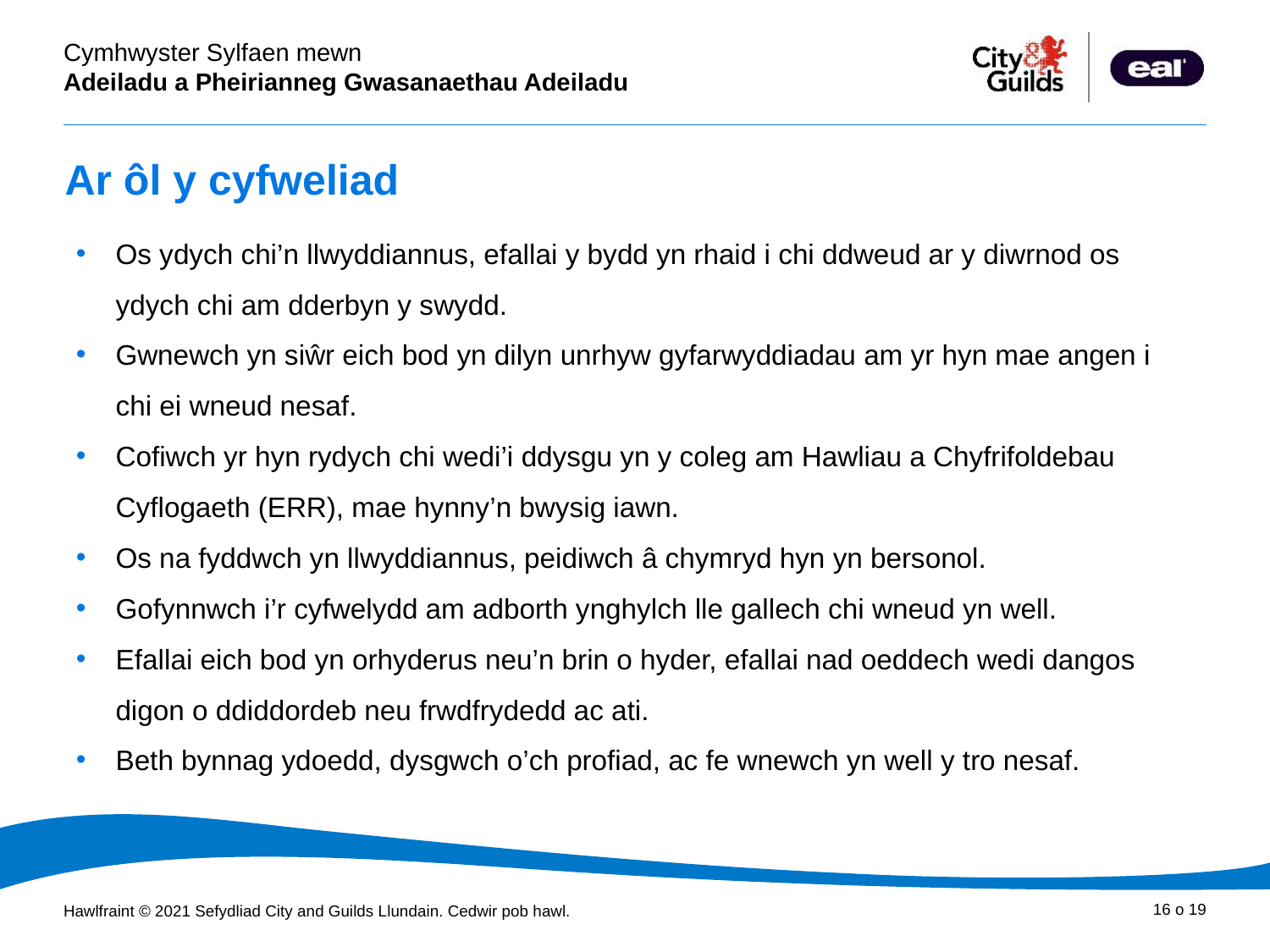

Ar ôl y cyfweliad

Os ydych chi’n llwyddiannus, efallai y bydd yn rhaid i chi ddweud ar y diwrnod os ydych chi am dderbyn y swydd.
Gwnewch yn siŵr eich bod yn dilyn unrhyw gyfarwyddiadau am yr hyn mae angen i chi ei wneud nesaf.
Cofiwch yr hyn rydych chi wedi’i ddysgu yn y coleg am Hawliau a Chyfrifoldebau Cyflogaeth (ERR), mae hynny’n bwysig iawn.
Os na fyddwch yn llwyddiannus, peidiwch â chymryd hyn yn bersonol.
Gofynnwch i’r cyfwelydd am adborth ynghylch lle gallech chi wneud yn well.
Efallai eich bod yn orhyderus neu’n brin o hyder, efallai nad oeddech wedi dangos digon o ddiddordeb neu frwdfrydedd ac ati.
Beth bynnag ydoedd, dysgwch o’ch profiad, ac fe wnewch yn well y tro nesaf.